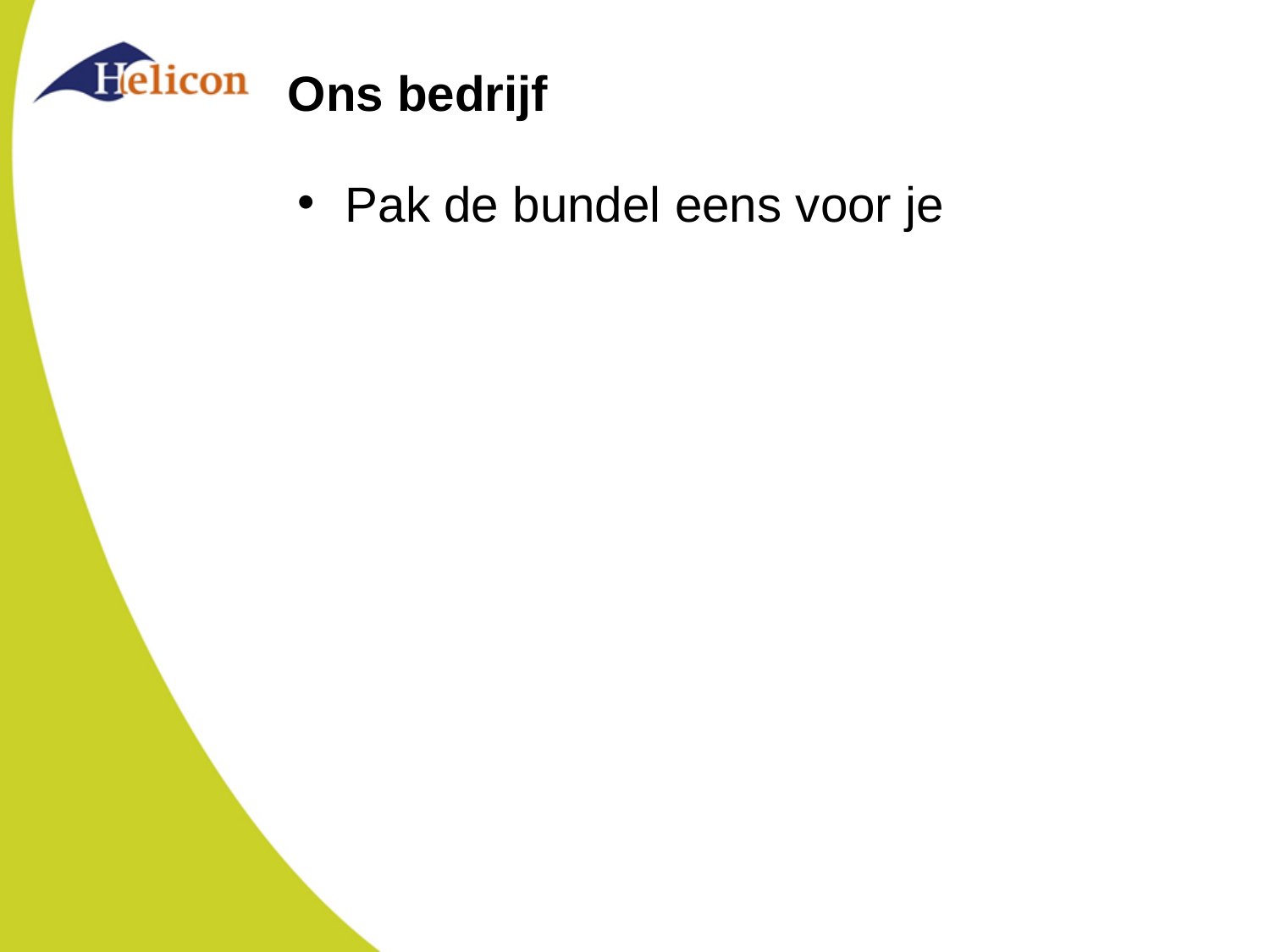

# Ons bedrijf
Pak de bundel eens voor je